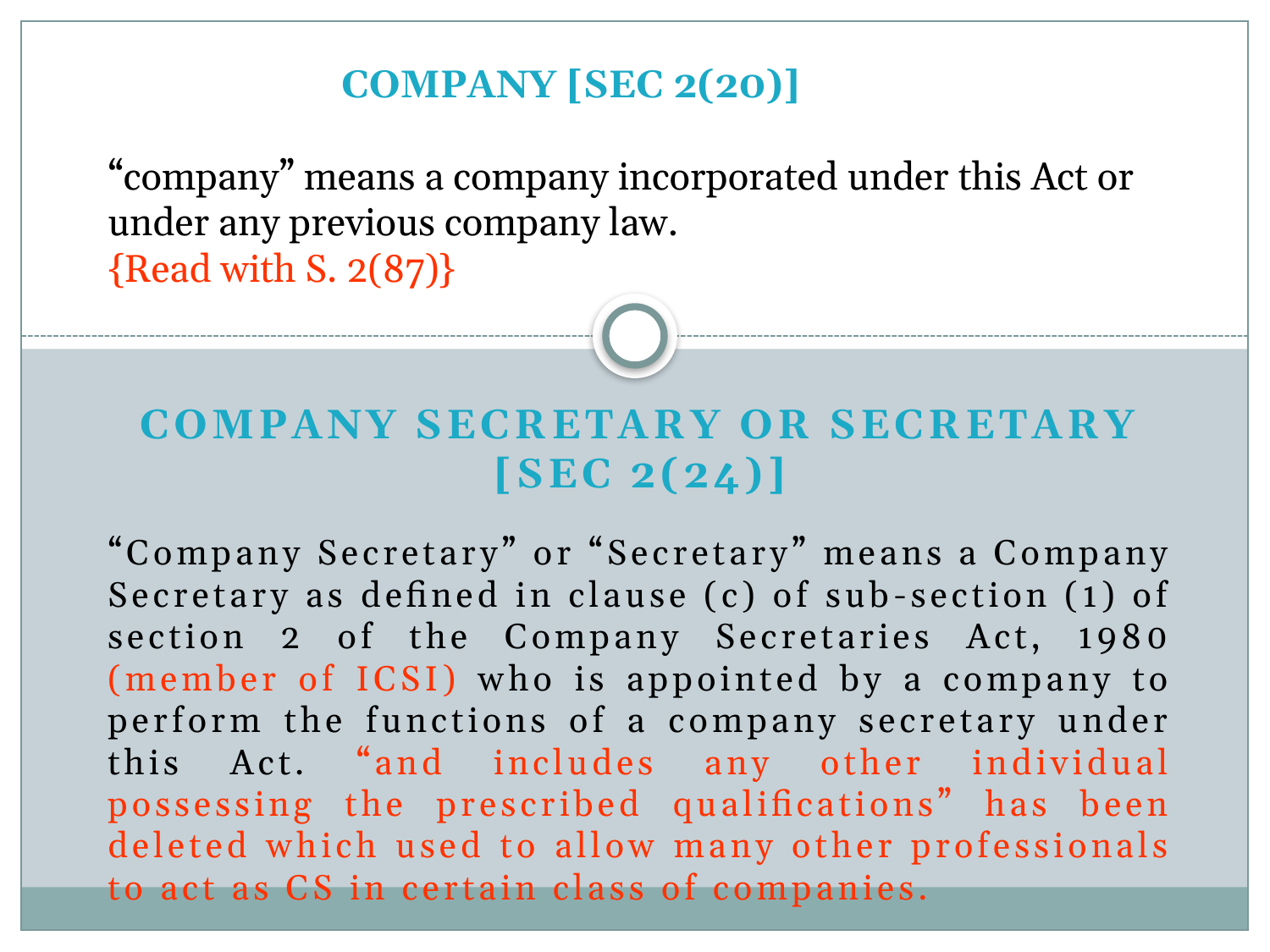

# Company [Sec 2(20)] “company” means a company incorporated under this Act or under any previous company law. {Read with S. 2(87)}
Company SECRETARY OR SECRETARY [Sec 2(24)]

“Company Secretary” or “Secretary” means a Company Secretary as defined in clause (c) of sub-section (1) of section 2 of the Company Secretaries Act, 1980 (member of ICSI) who is appointed by a company to perform the functions of a company secretary under this Act. “and includes any other individual possessing the prescribed qualifications” has been deleted which used to allow many other professionals to act as CS in certain class of companies.